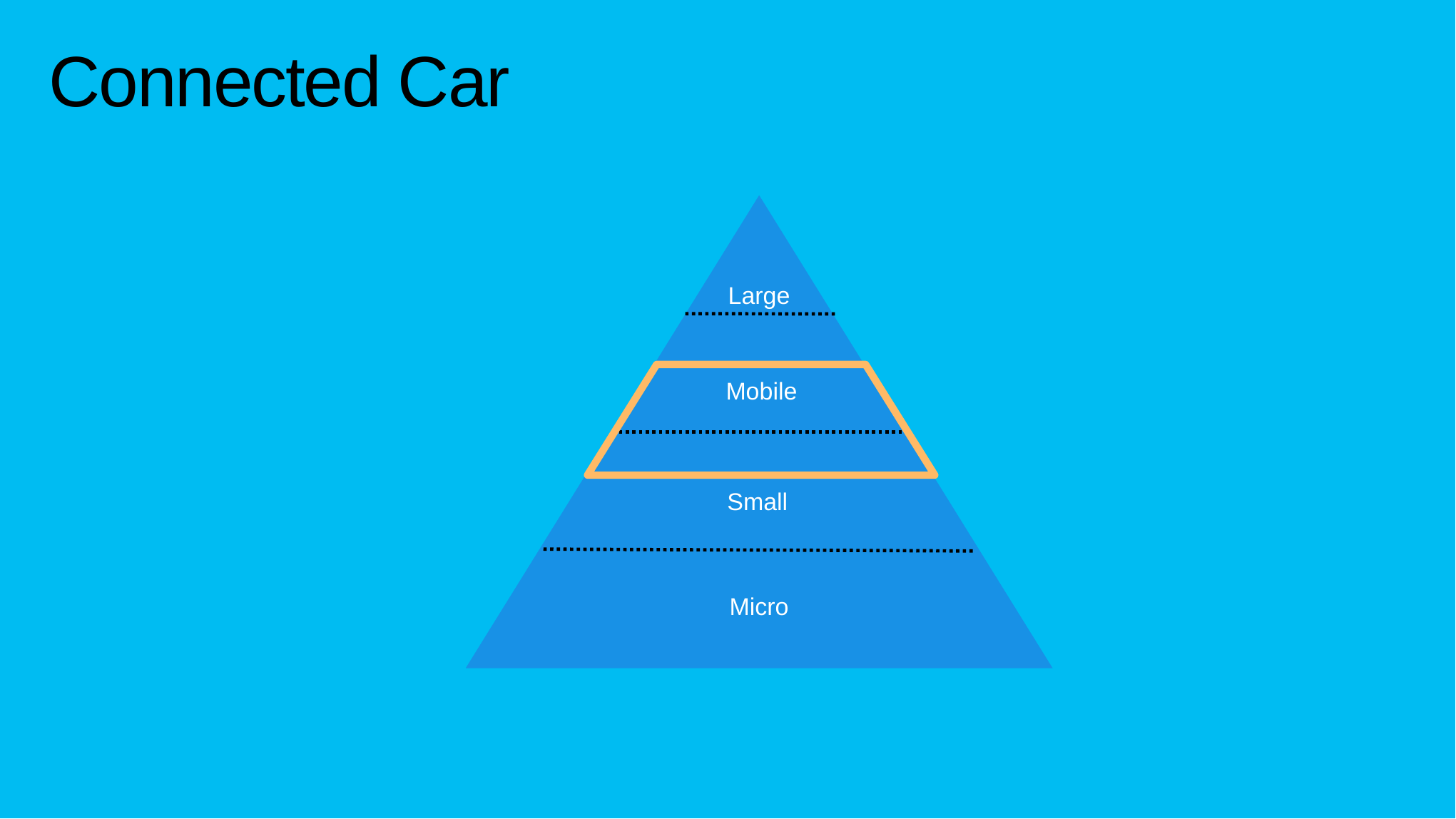

# Connected Car

Large
Mobile
Small
Micro